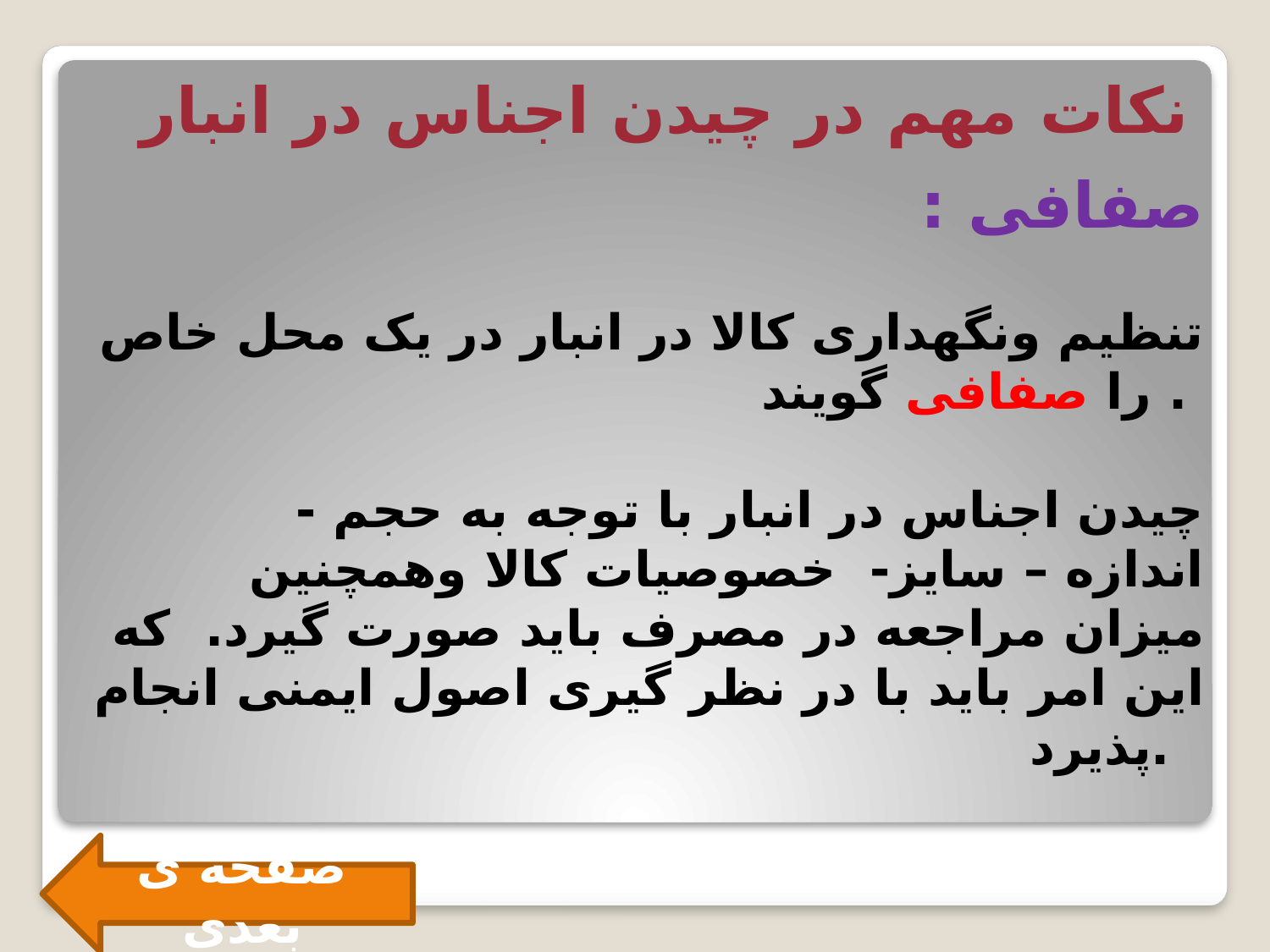

نكات مهم در چیدن اجناس در انبار
صفافی :

تنظیم ونگهداری کالا در انبار در یک محل خاص را صفافی گویند .

    چیدن اجناس در انبار با توجه به حجم - اندازه – سایز-  خصوصیات کالا وهمچنین  میزان مراجعه در مصرف باید صورت گیرد.  که این امر باید با در نظر گیری اصول ایمنی انجام پذیرد.

صفحه ی بعدی